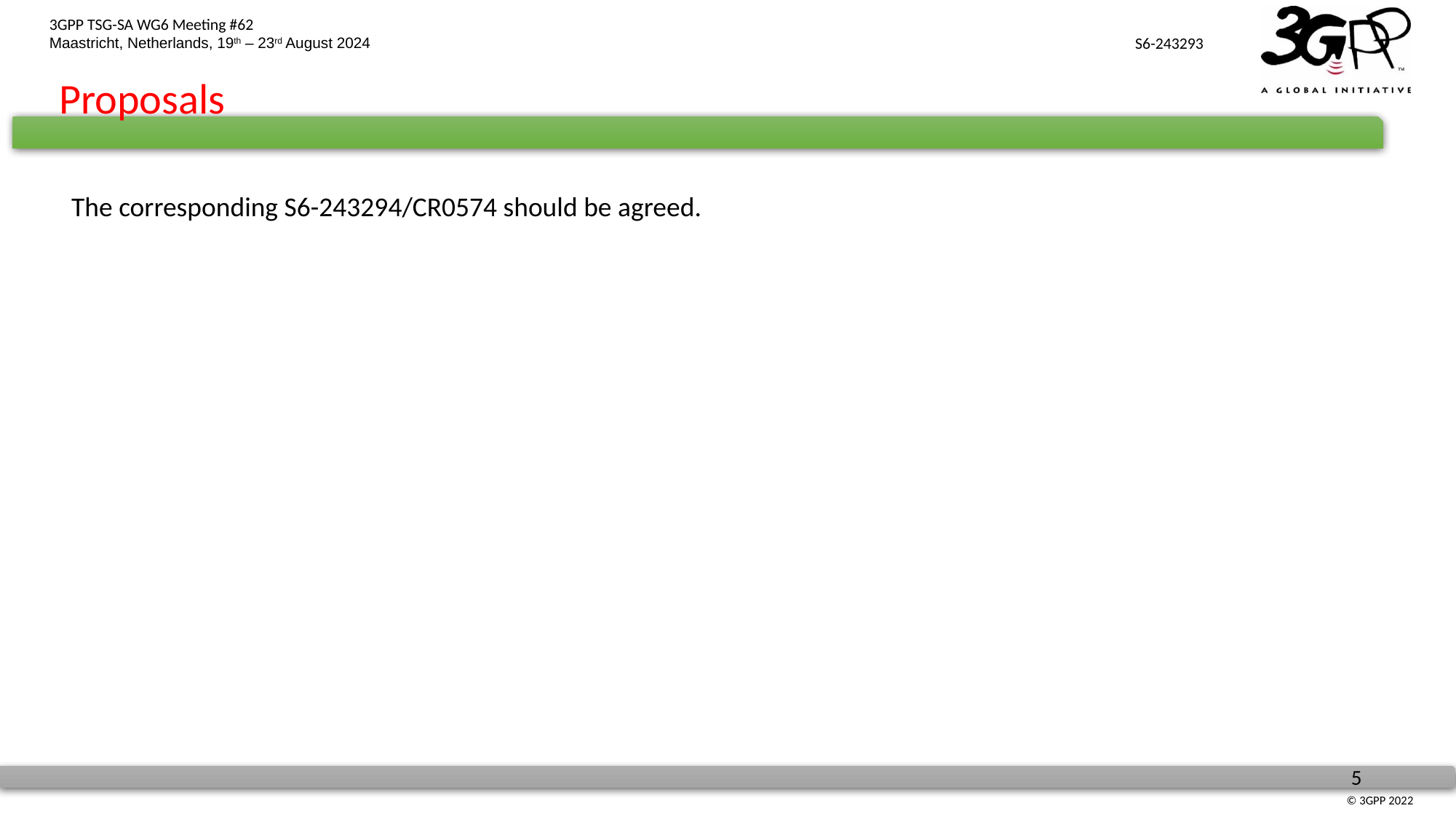

# Proposals
The corresponding S6-243294/CR0574 should be agreed.